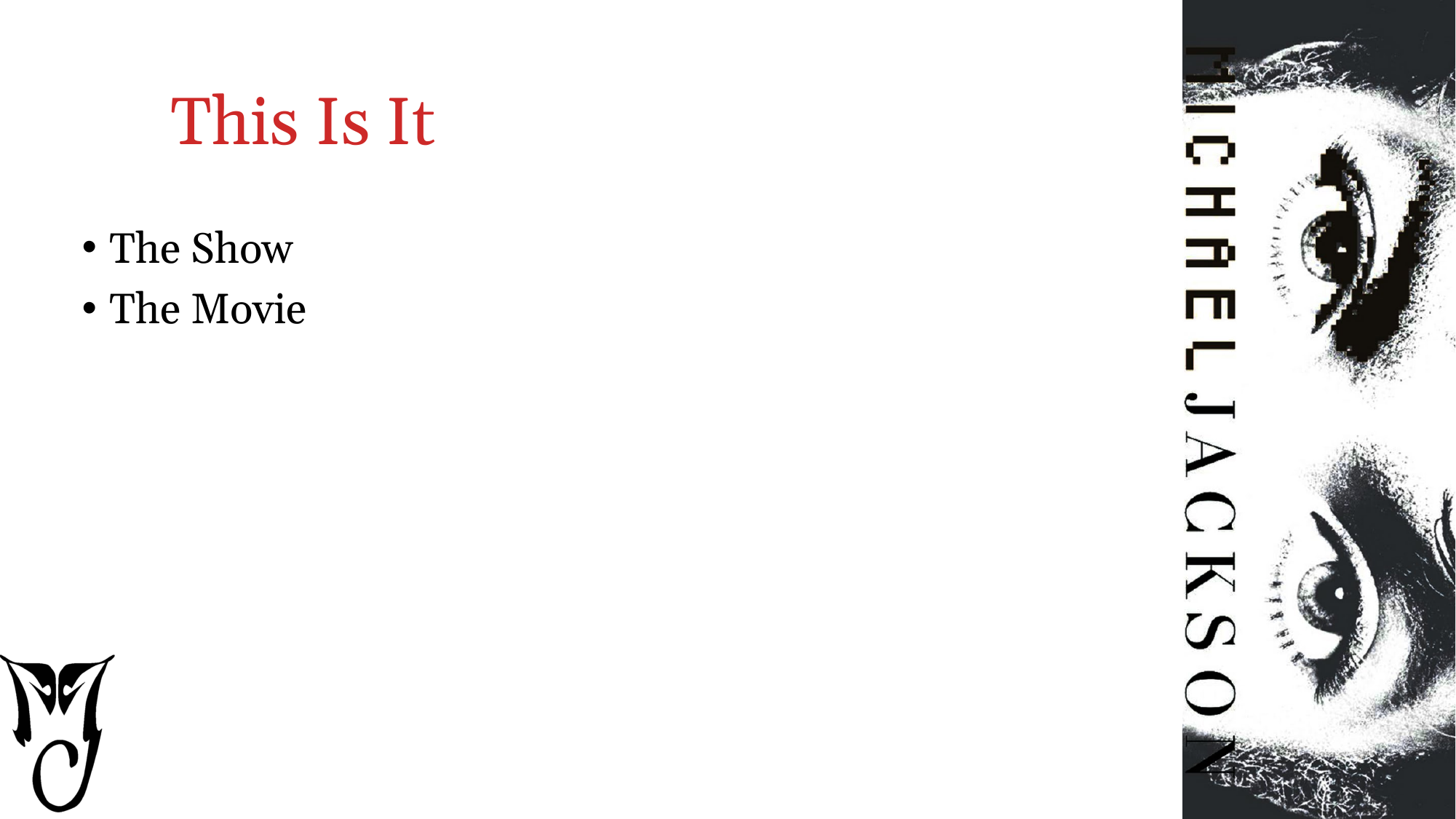

# This Is It
The Show
The Movie